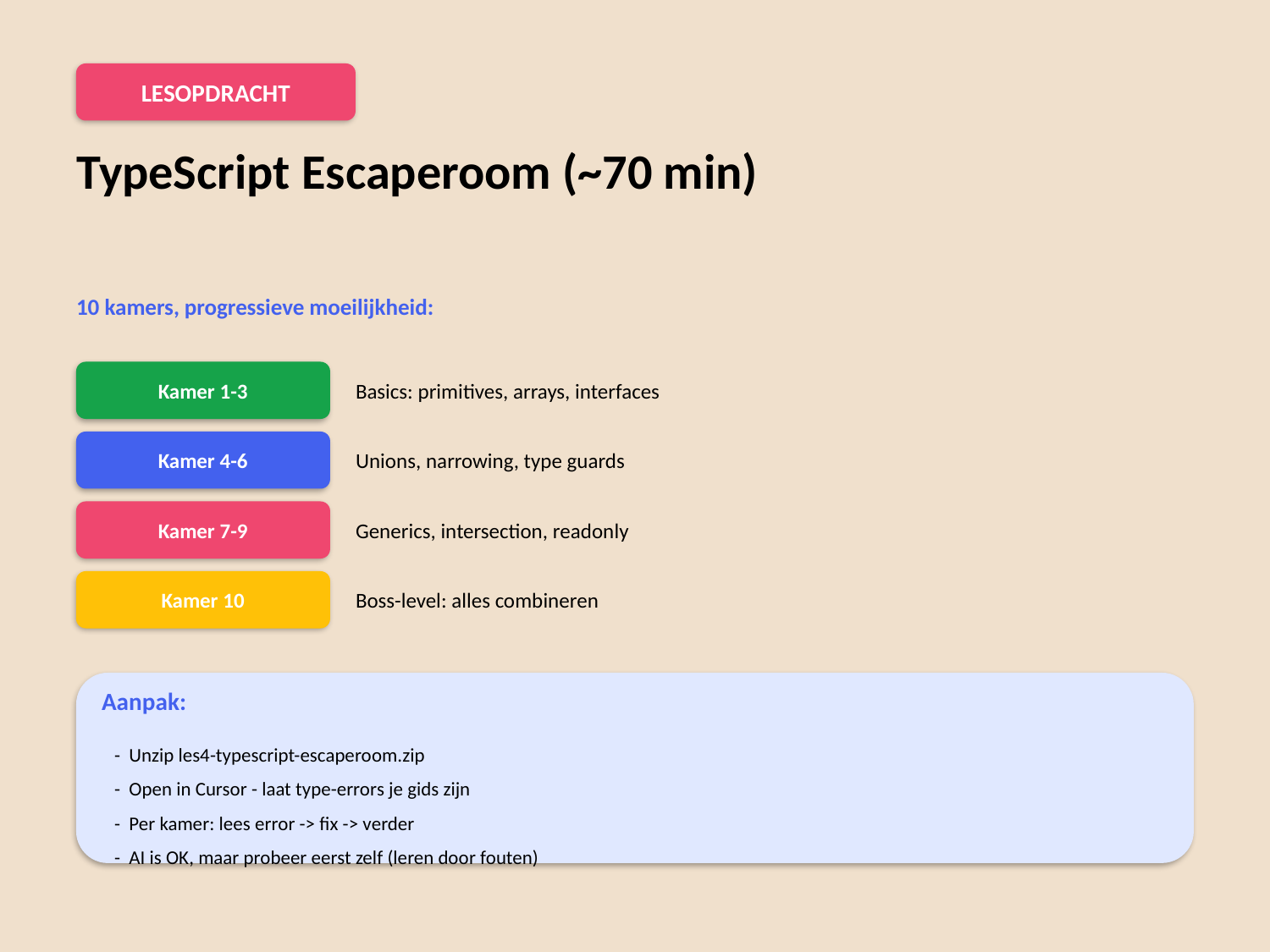

LESOPDRACHT
TypeScript Escaperoom (~70 min)
10 kamers, progressieve moeilijkheid:

Kamer 1-3
Basics: primitives, arrays, interfaces

Kamer 4-6
Unions, narrowing, type guards

Kamer 7-9
Generics, intersection, readonly

Kamer 10
Boss-level: alles combineren

Aanpak:
-  Unzip les4-typescript-escaperoom.zip
-  Open in Cursor - laat type-errors je gids zijn
-  Per kamer: lees error -> fix -> verder
-  AI is OK, maar probeer eerst zelf (leren door fouten)